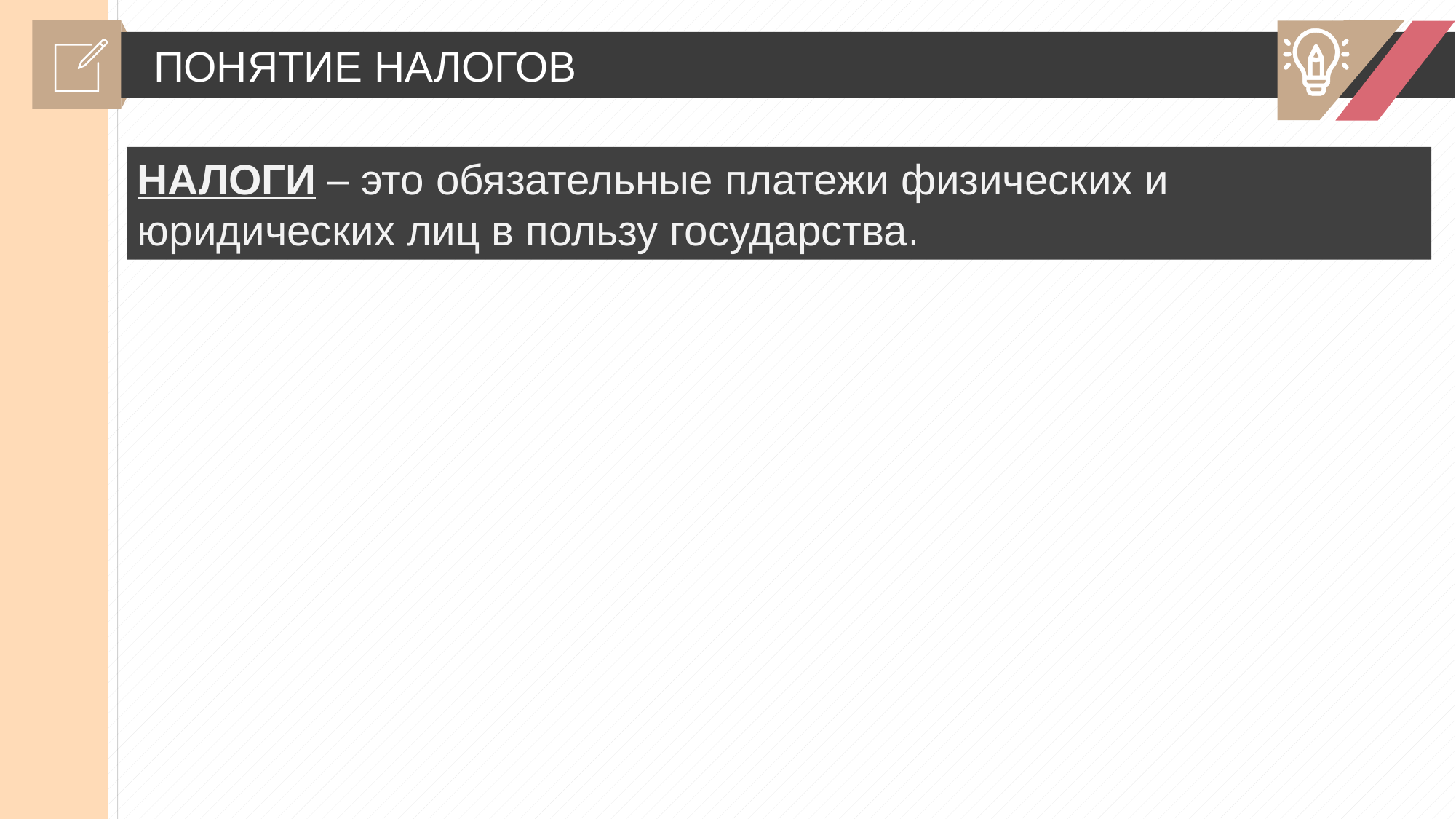

ПОНЯТИЕ НАЛОГОВ

НАЛОГИ – это обязательные платежи физических и юридических лиц в пользу государства.